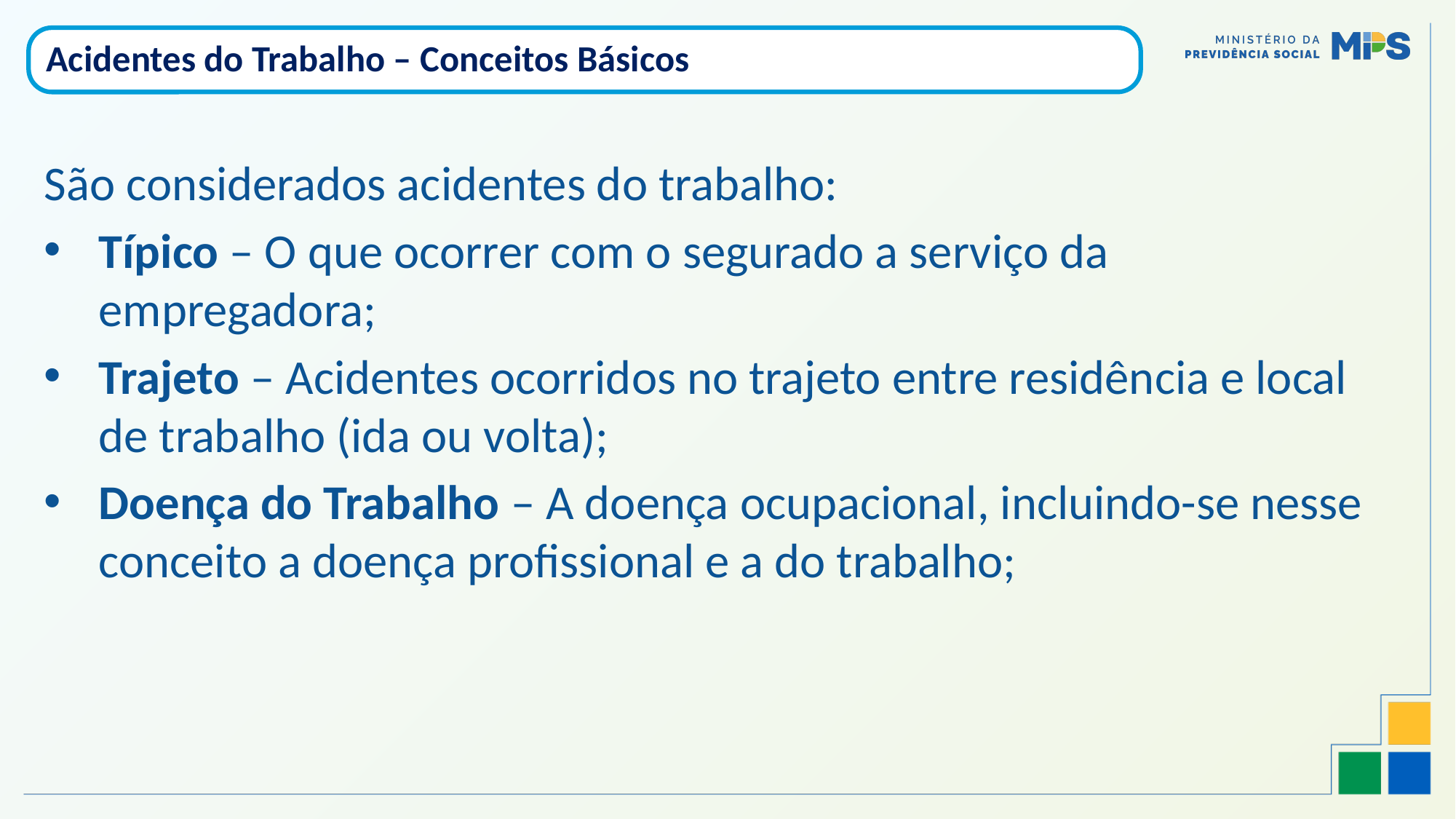

Acidentes do Trabalho – Conceitos Básicos
São considerados acidentes do trabalho:
Típico – O que ocorrer com o segurado a serviço da empregadora;
Trajeto – Acidentes ocorridos no trajeto entre residência e local de trabalho (ida ou volta);
Doença do Trabalho – A doença ocupacional, incluindo-se nesse conceito a doença profissional e a do trabalho;